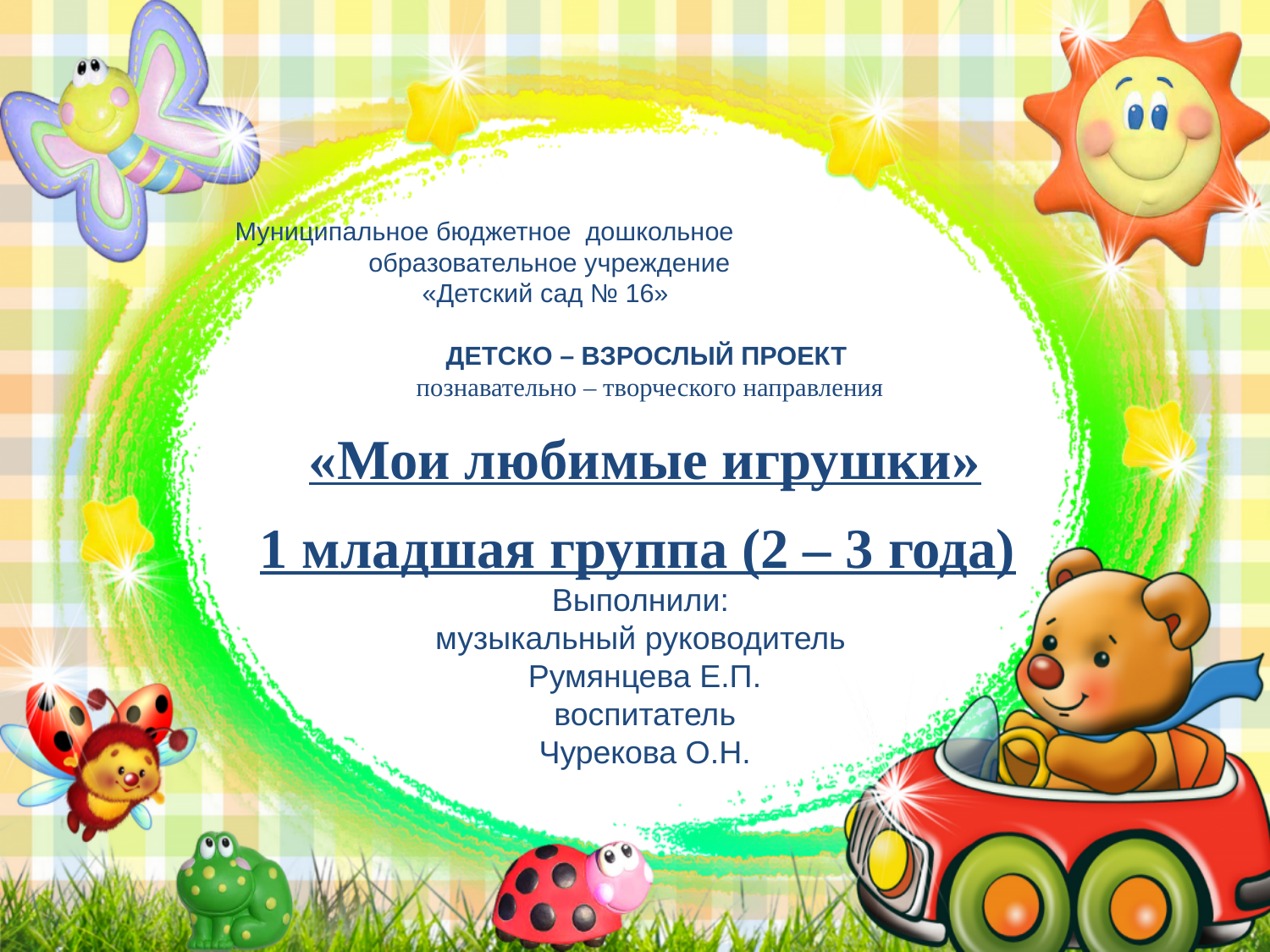

# Муниципальное бюджетное  дошкольное образовательное учреждение «Детский сад № 16» ДЕТСКО – ВЗРОСЛЫЙ ПРОЕКТ познавательно – творческого направления
«Мои любимые игрушки»
1 младшая группа (2 – 3 года)
Выполнили:
музыкальный руководитель
Румянцева Е.П.
воспитатель
Чурекова О.Н.